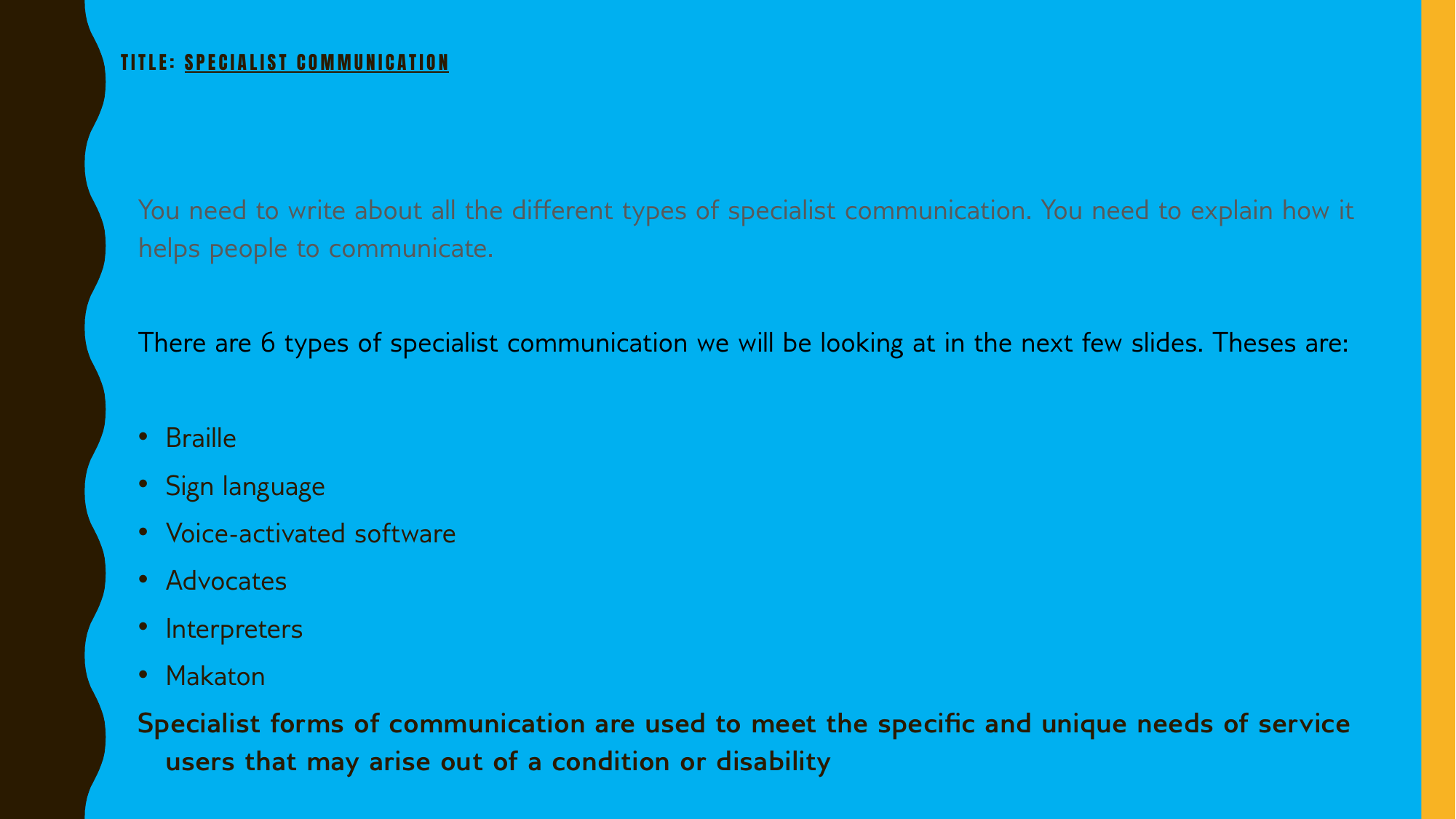

# Title: specialist communication
You need to write about all the different types of specialist communication. You need to explain how it helps people to communicate.

There are 6 types of specialist communication we will be looking at in the next few slides. Theses are:

Braille
Sign language
Voice-activated software
Advocates
Interpreters
Makaton
Specialist forms of communication are used to meet the specific and unique needs of service users that may arise out of a condition or disability